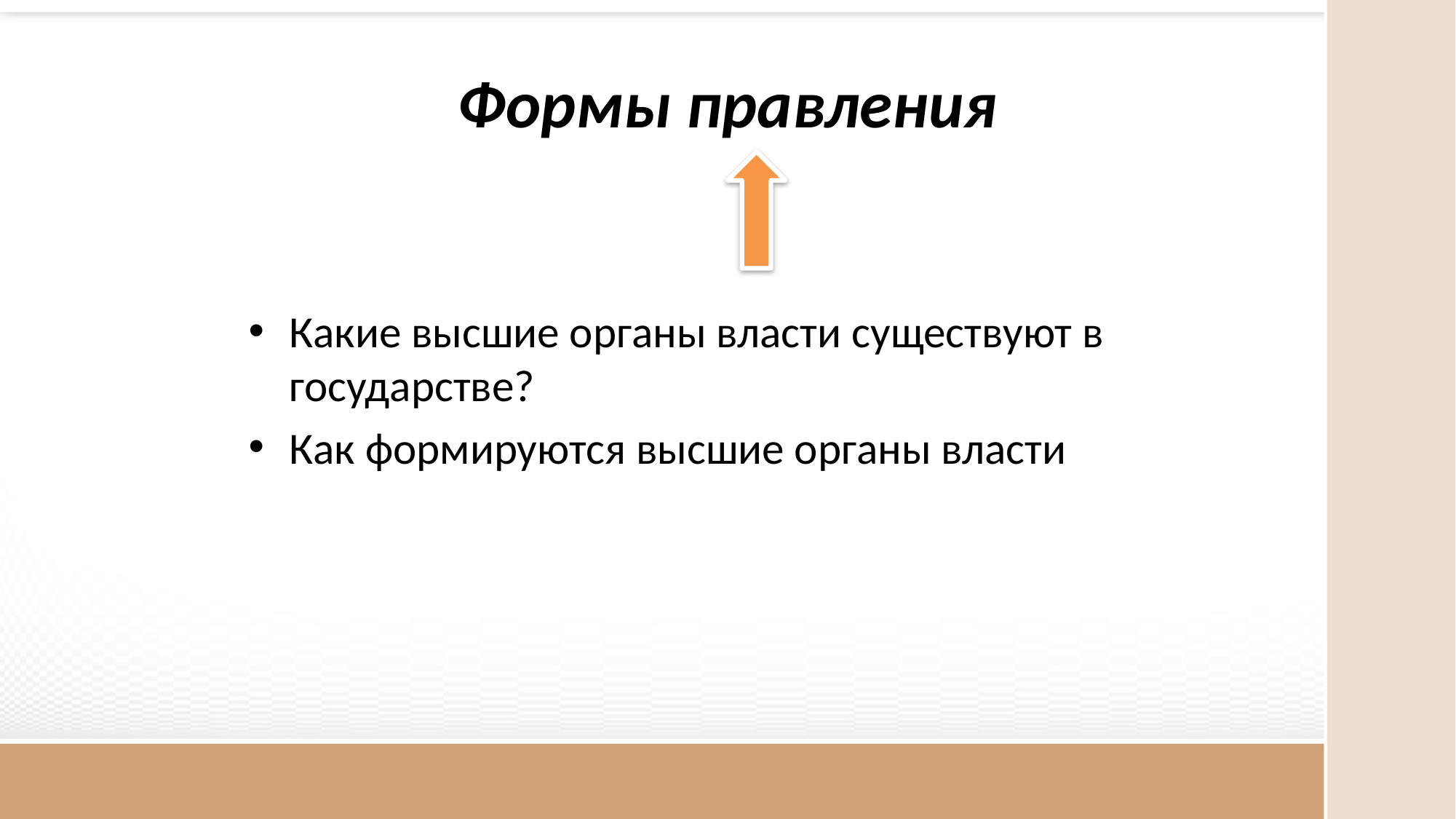

# Формы правления

Какие высшие органы власти существуют в государстве?
Как формируются высшие органы власти